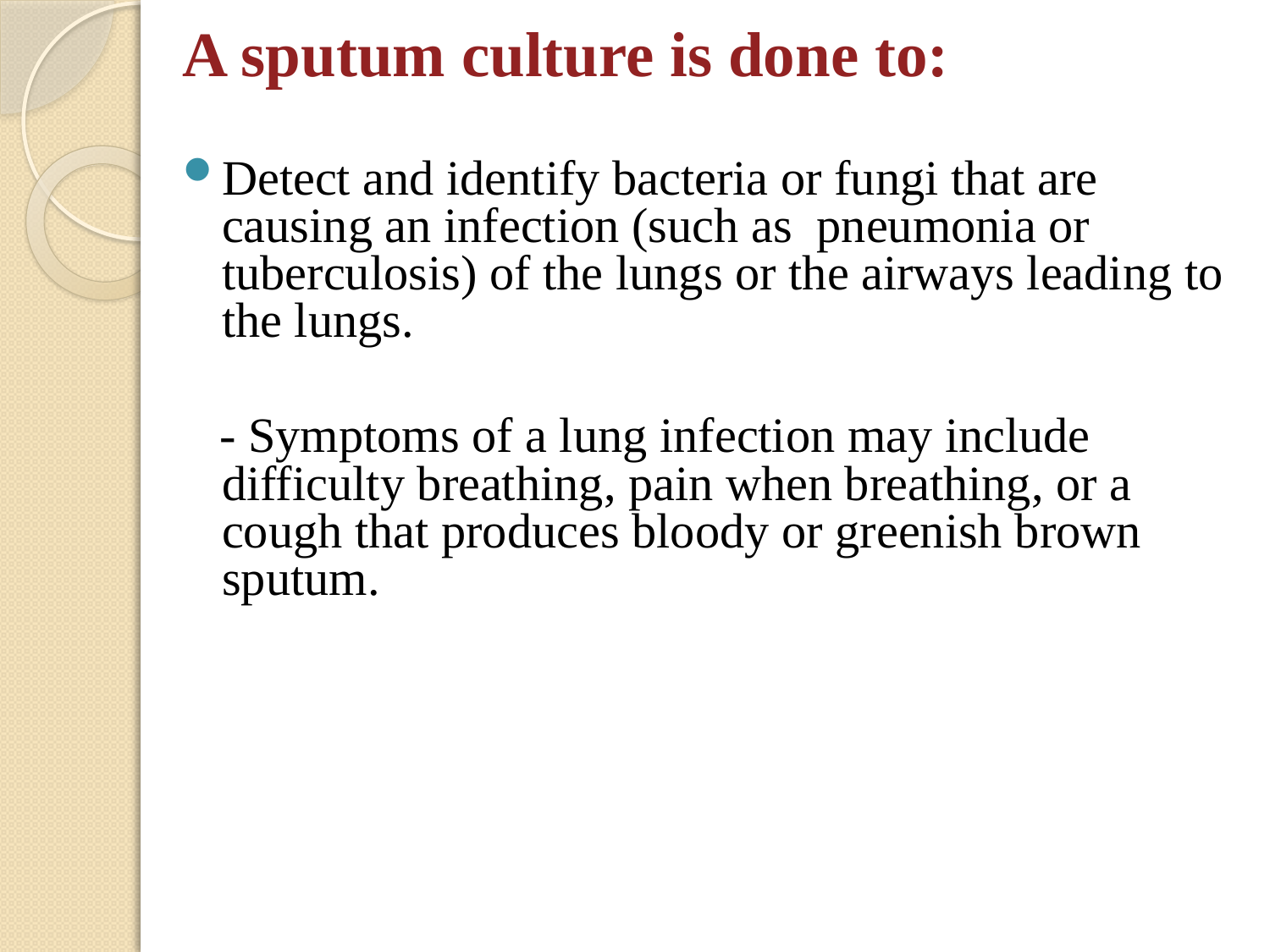

A sputum culture is done to:

Detect and identify bacteria or fungi that are causing an infection (such as  pneumonia or  tuberculosis) of the lungs or the airways leading to the lungs.

   - Symptoms of a lung infection may include difficulty breathing, pain when breathing, or a cough that produces bloody or greenish brown  sputum.